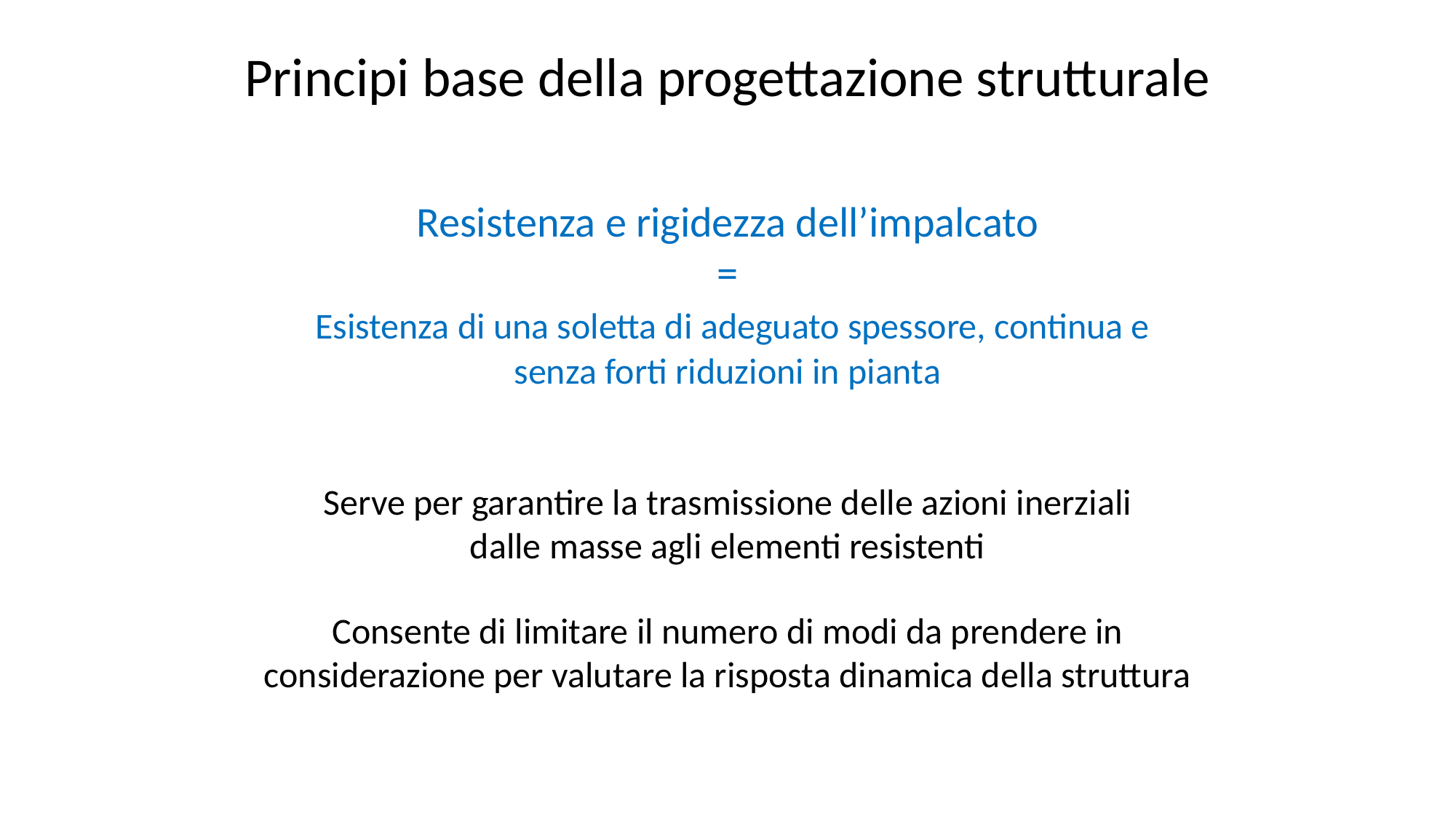

# Principi base della progettazione strutturale
Resistenza e rigidezza dell’impalcato
=
 Esistenza di una soletta di adeguato spessore, continua e senza forti riduzioni in pianta
Serve per garantire la trasmissione delle azioni inerziali dalle masse agli elementi resistenti
Consente di limitare il numero di modi da prendere in considerazione per valutare la risposta dinamica della struttura